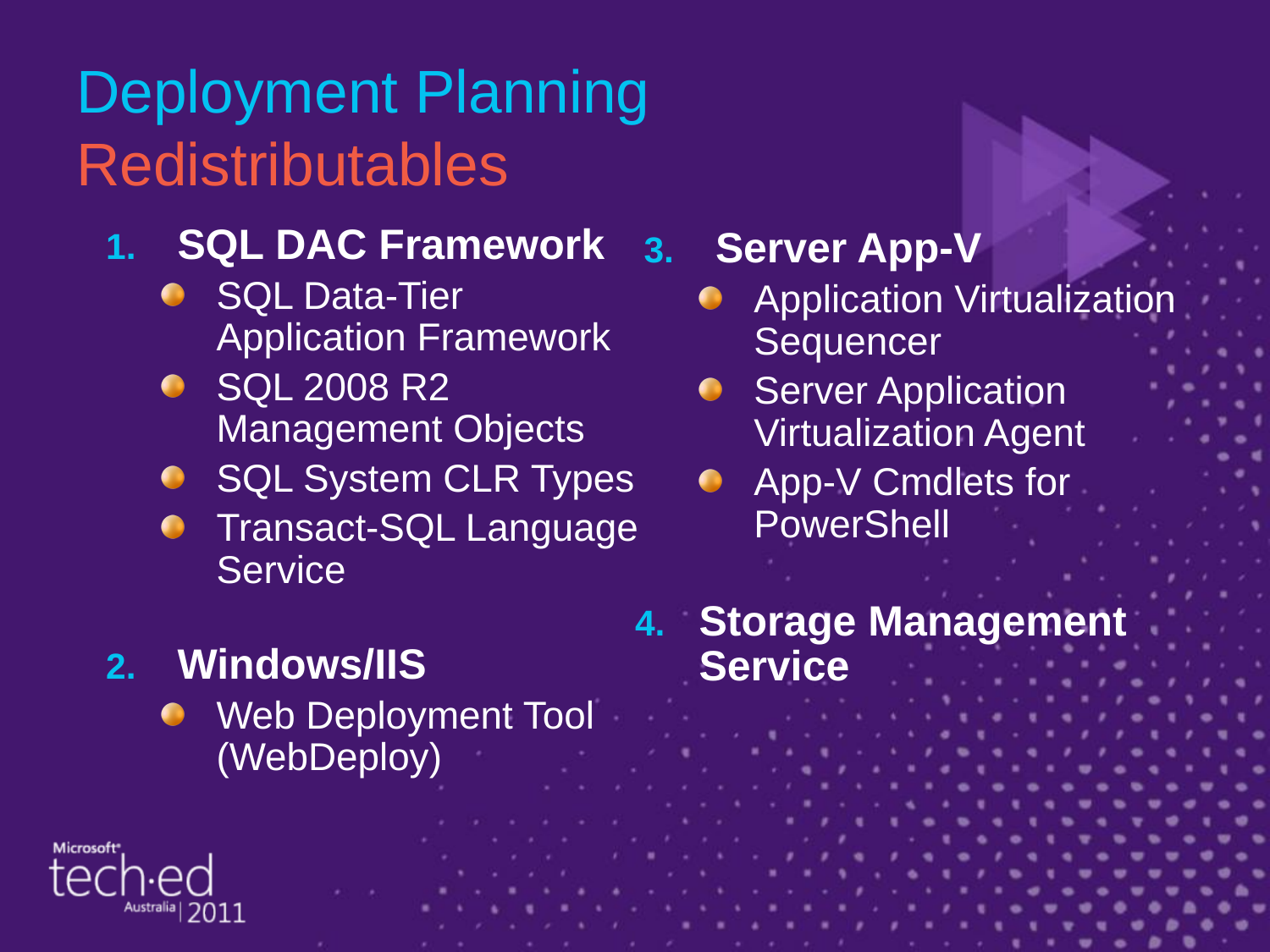

# Deployment Planning Redistributables
SQL DAC Framework
SQL Data-Tier      Application Framework
SQL 2008 R2 Management Objects
SQL System CLR Types
Transact-SQL Language
Service
Windows/IIS
Web Deployment Tool (WebDeploy)
Server App-V
Application Virtualization Sequencer
Server Application Virtualization Agent
App-V Cmdlets for PowerShell
Storage Management Service